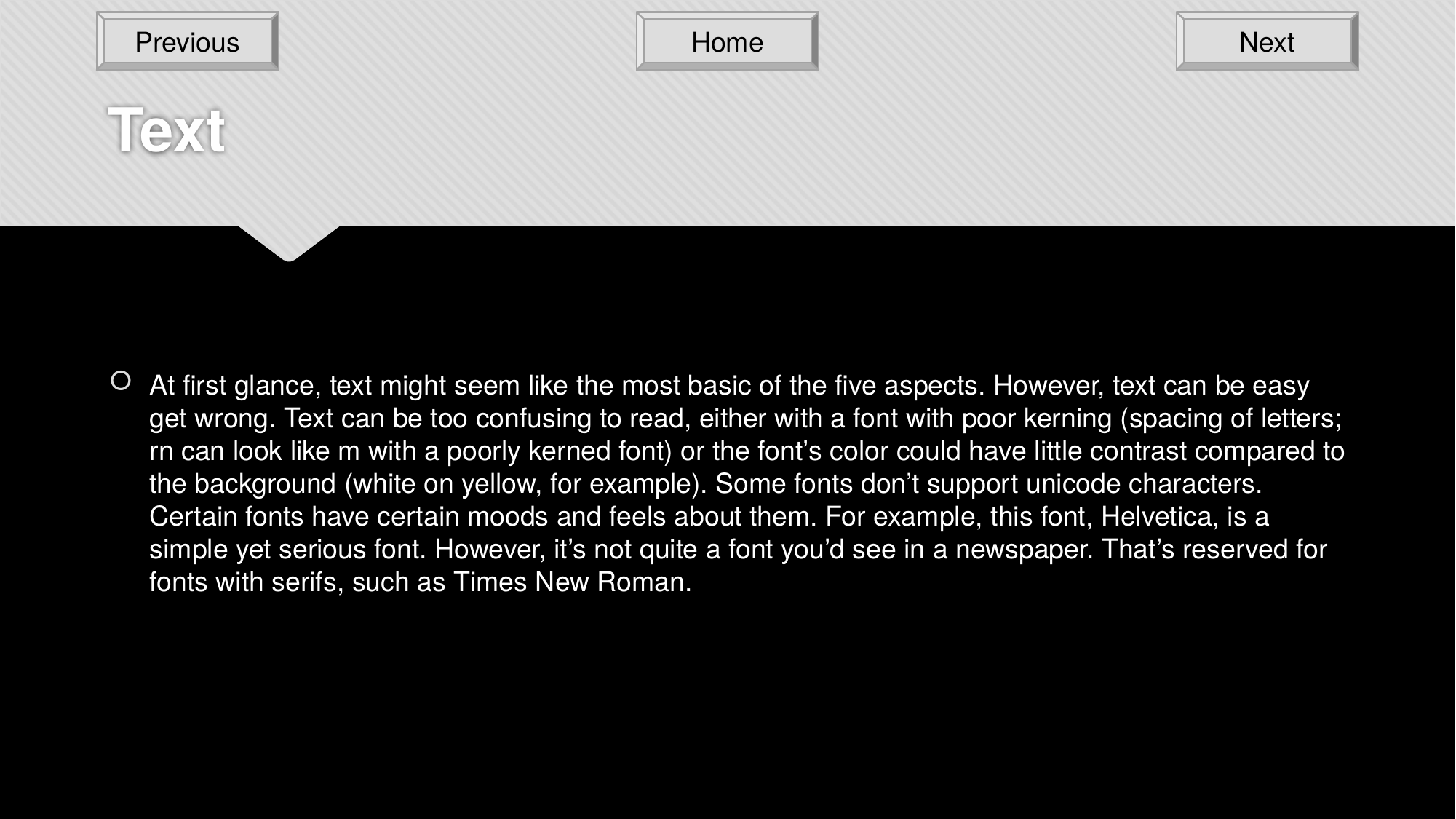

Previous
Home
Next
# Text
At first glance, text might seem like the most basic of the five aspects. However, text can be easy get wrong. Text can be too confusing to read, either with a font with poor kerning (spacing of letters; rn can look like m with a poorly kerned font) or the font’s color could have little contrast compared to the background (white on yellow, for example). Some fonts don’t support unicode characters. Certain fonts have certain moods and feels about them. For example, this font, Helvetica, is a simple yet serious font. However, it’s not quite a font you’d see in a newspaper. That’s reserved for fonts with serifs, such as Times New Roman.